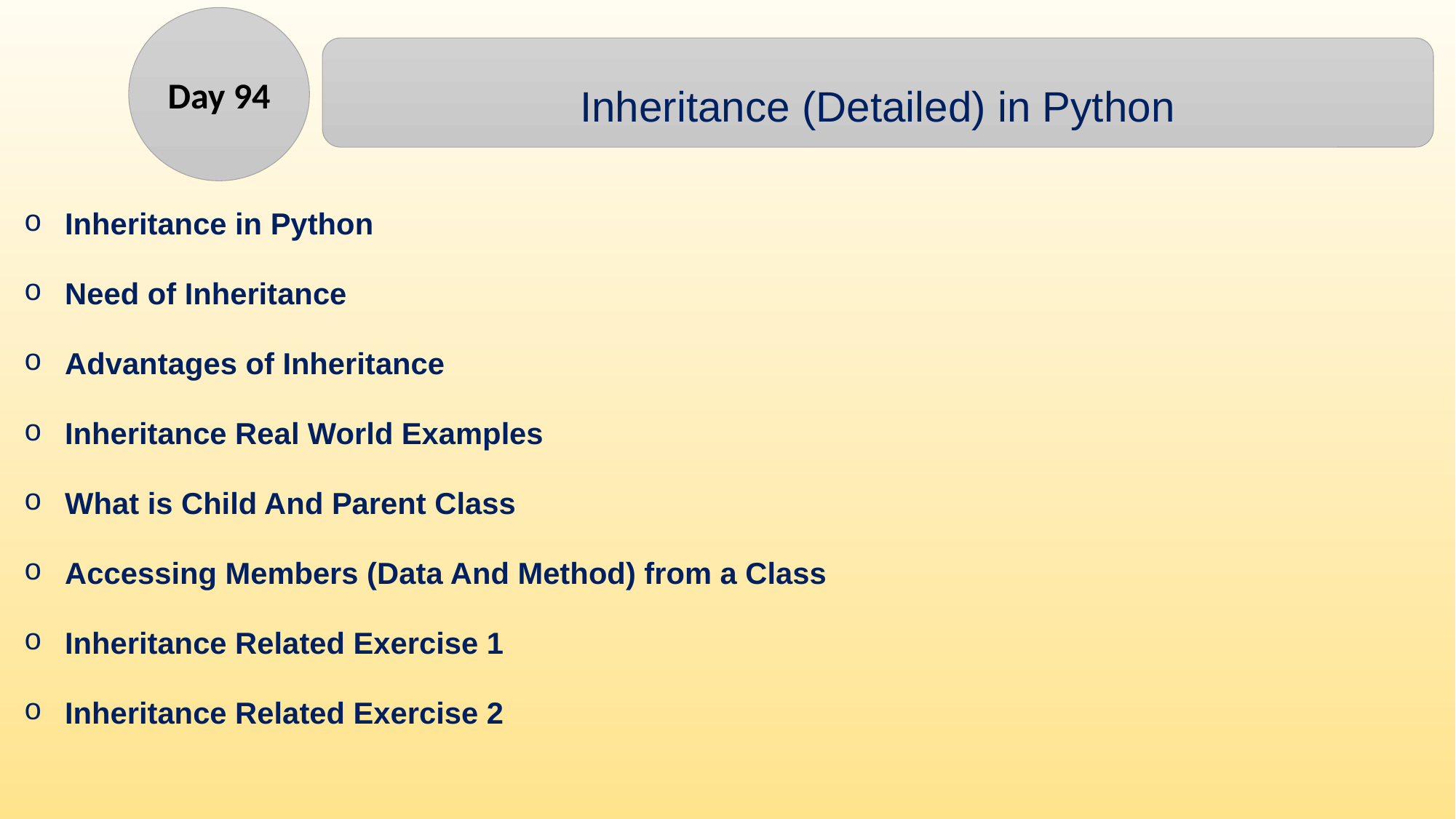

Day 94
Inheritance (Detailed) in Python
Inheritance in Python
Need of Inheritance
Advantages of Inheritance
Inheritance Real World Examples
What is Child And Parent Class
Accessing Members (Data And Method) from a Class
Inheritance Related Exercise 1
Inheritance Related Exercise 2